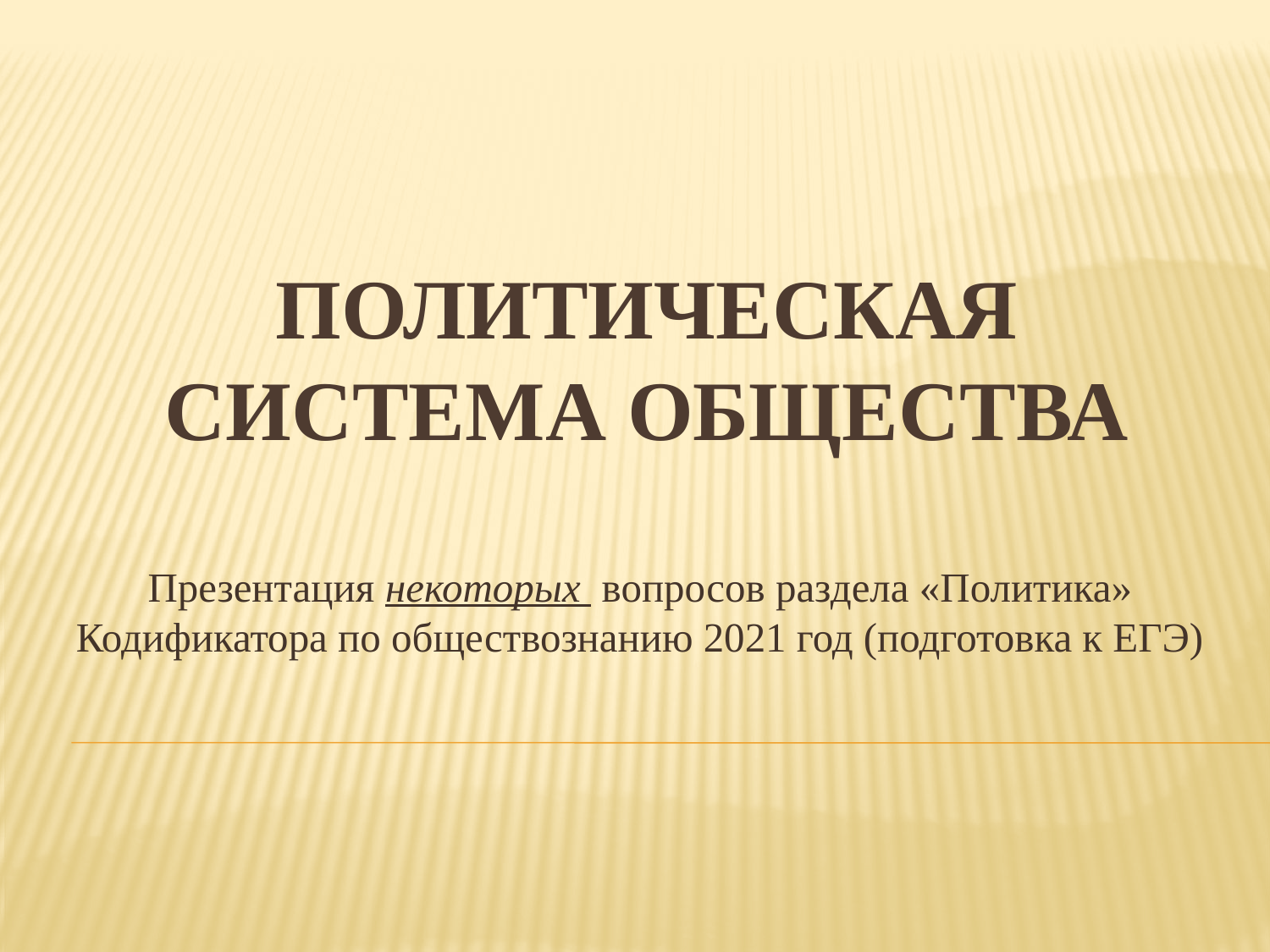

# Политическая система общества
Презентация некоторых  вопросов раздела «Политика» Кодификатора по обществознанию 2021 год (подготовка к ЕГЭ)